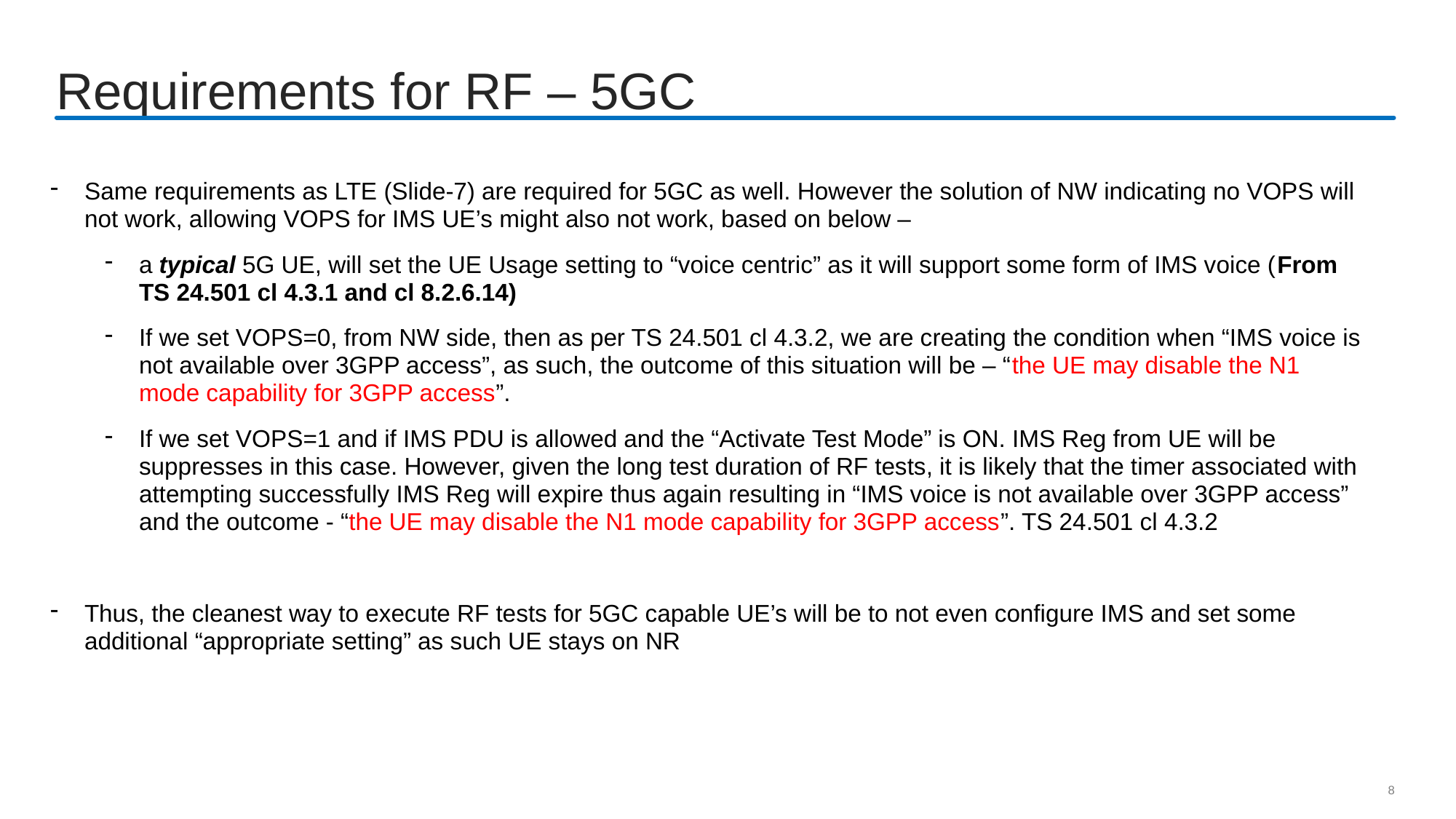

# Requirements for RF – 5GC

Same requirements as LTE (Slide-7) are required for 5GC as well. However the solution of NW indicating no VOPS will not work, allowing VOPS for IMS UE’s might also not work, based on below –
a typical 5G UE, will set the UE Usage setting to “voice centric” as it will support some form of IMS voice (From TS 24.501 cl 4.3.1 and cl 8.2.6.14)
If we set VOPS=0, from NW side, then as per TS 24.501 cl 4.3.2, we are creating the condition when “IMS voice is not available over 3GPP access”, as such, the outcome of this situation will be – “the UE may disable the N1 mode capability for 3GPP access”.
If we set VOPS=1 and if IMS PDU is allowed and the “Activate Test Mode” is ON. IMS Reg from UE will be suppresses in this case. However, given the long test duration of RF tests, it is likely that the timer associated with attempting successfully IMS Reg will expire thus again resulting in “IMS voice is not available over 3GPP access” and the outcome - “the UE may disable the N1 mode capability for 3GPP access”. TS 24.501 cl 4.3.2

Thus, the cleanest way to execute RF tests for 5GC capable UE’s will be to not even configure IMS and set some additional “appropriate setting” as such UE stays on NR